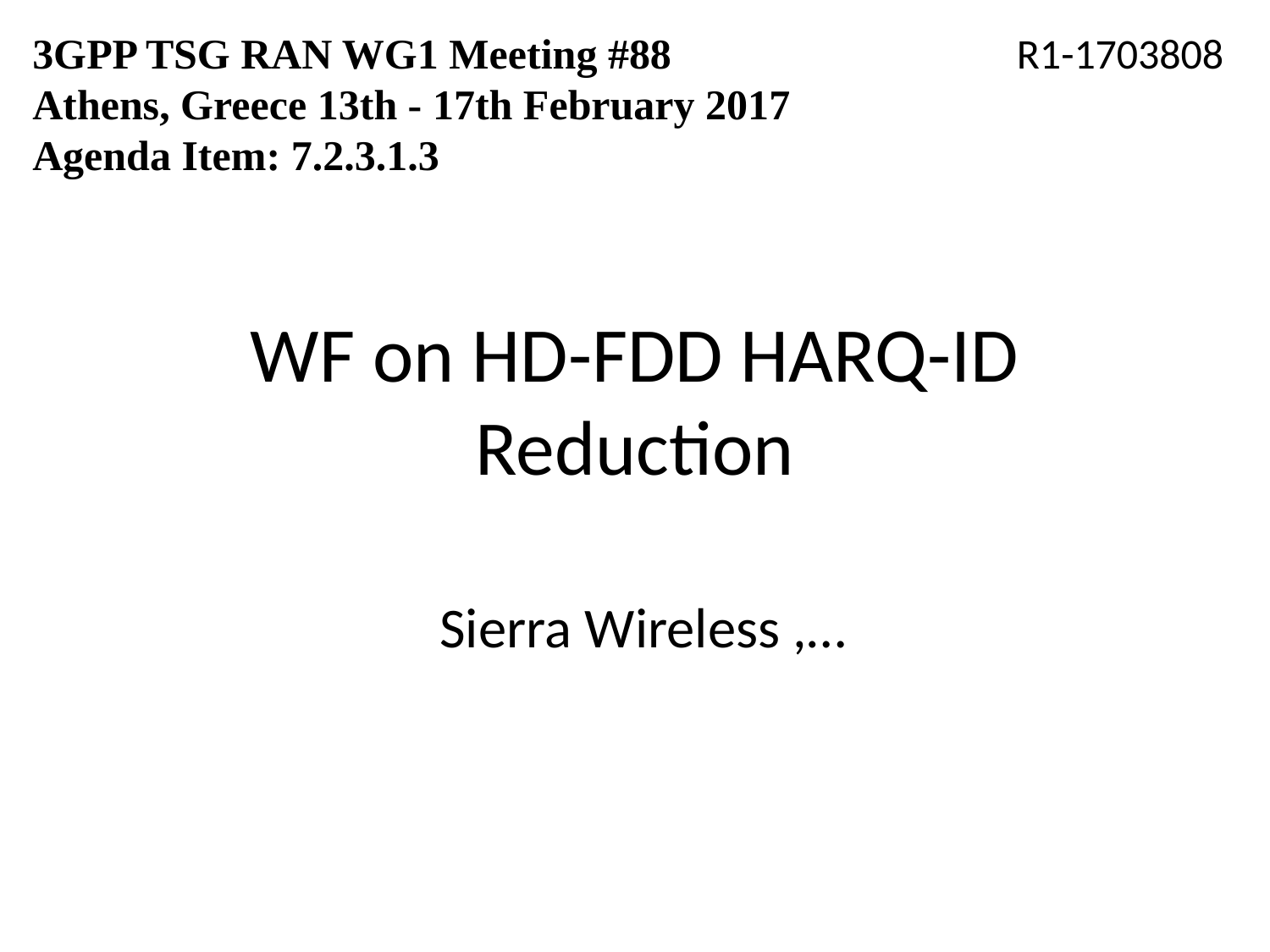

3GPP TSG RAN WG1 Meeting #88		         R1-1703808
Athens, Greece 13th - 17th February 2017
Agenda Item: 7.2.3.1.3

# WF on HD-FDD HARQ-ID Reduction
Sierra Wireless ,…